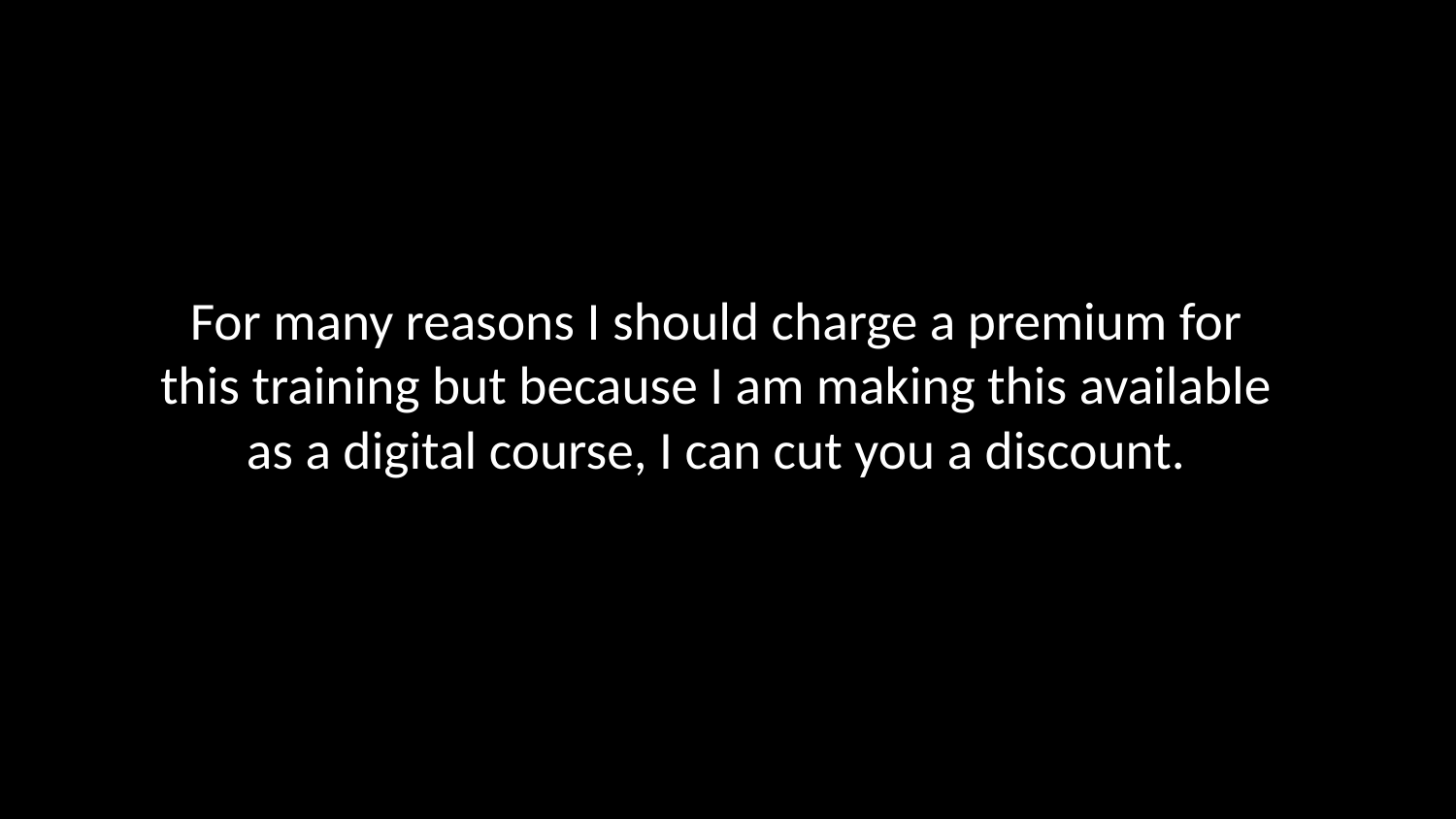

# For many reasons I should charge a premium for this training but because I am making this available as a digital course, I can cut you a discount.